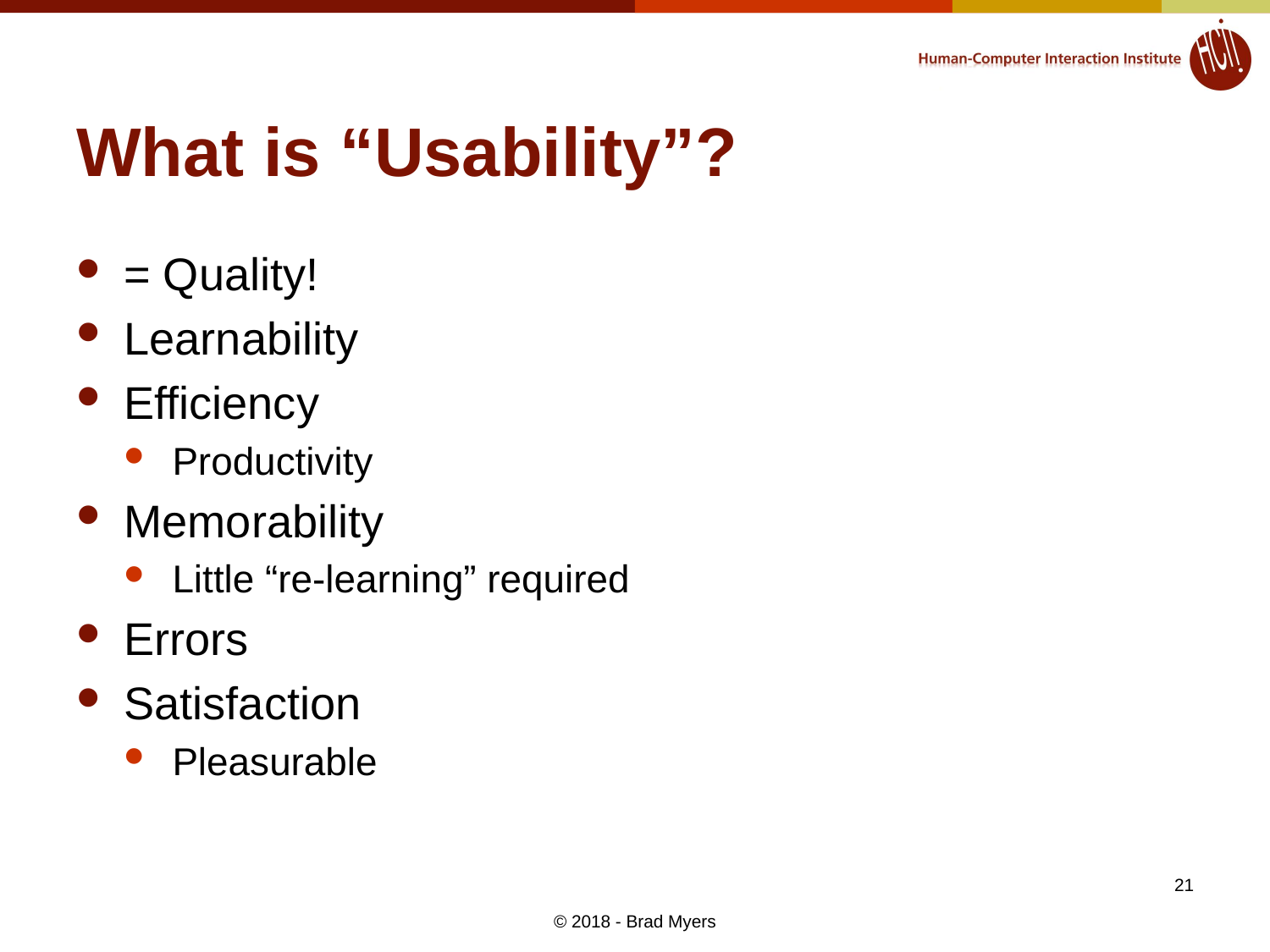

# What is “Usability”?
= Quality!
Learnability
Efficiency
Productivity
Memorability
Little “re-learning” required
Errors
Satisfaction
Pleasurable
21
© 2018 - Brad Myers